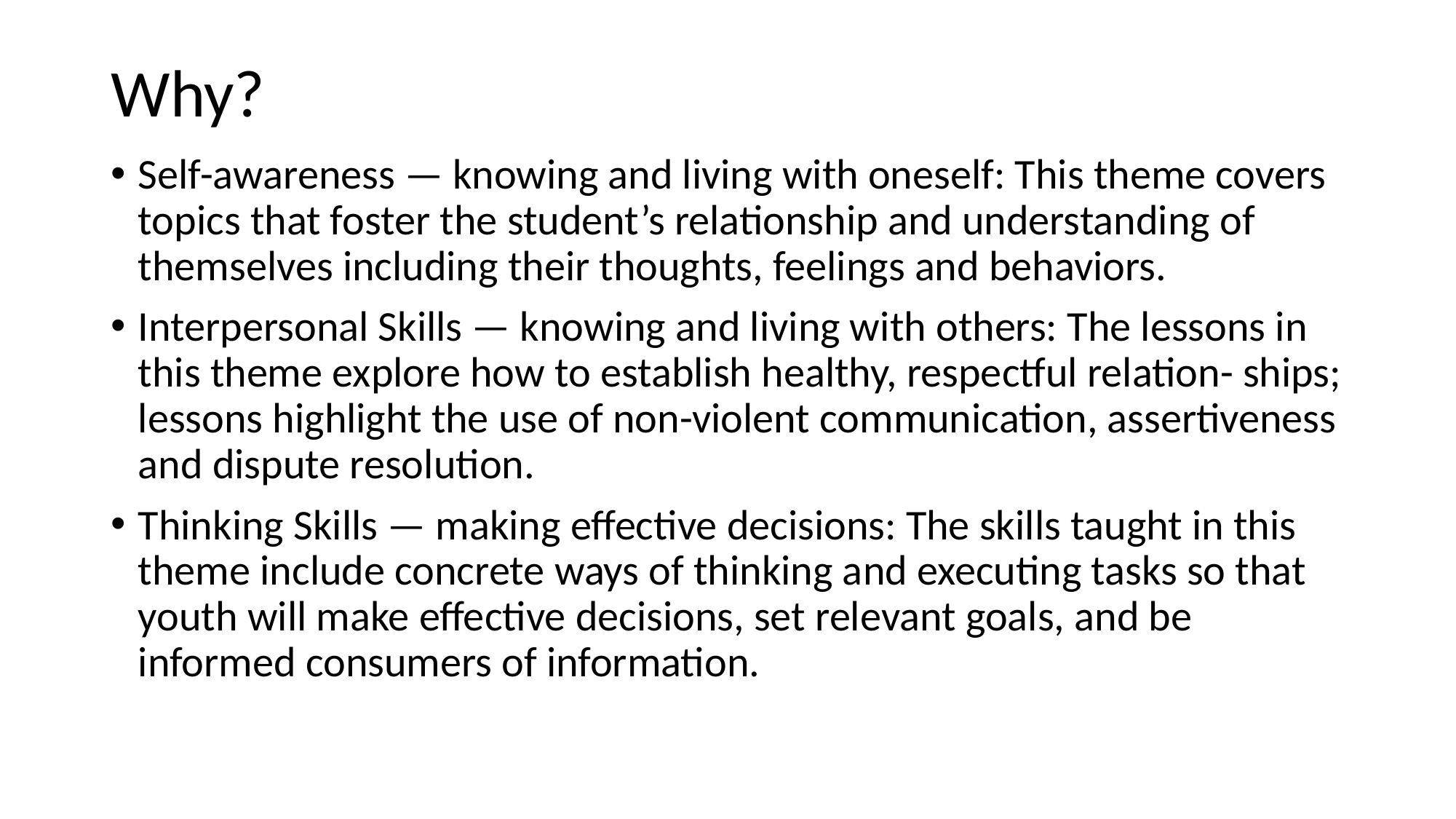

# Why?
Self-awareness — knowing and living with oneself: This theme covers topics that foster the student’s relationship and understanding of themselves including their thoughts, feelings and behaviors.
Interpersonal Skills — knowing and living with others: The lessons in this theme explore how to establish healthy, respectful relation- ships; lessons highlight the use of non-violent communication, assertiveness and dispute resolution.
Thinking Skills — making effective decisions: The skills taught in this theme include concrete ways of thinking and executing tasks so that youth will make effective decisions, set relevant goals, and be informed consumers of information.